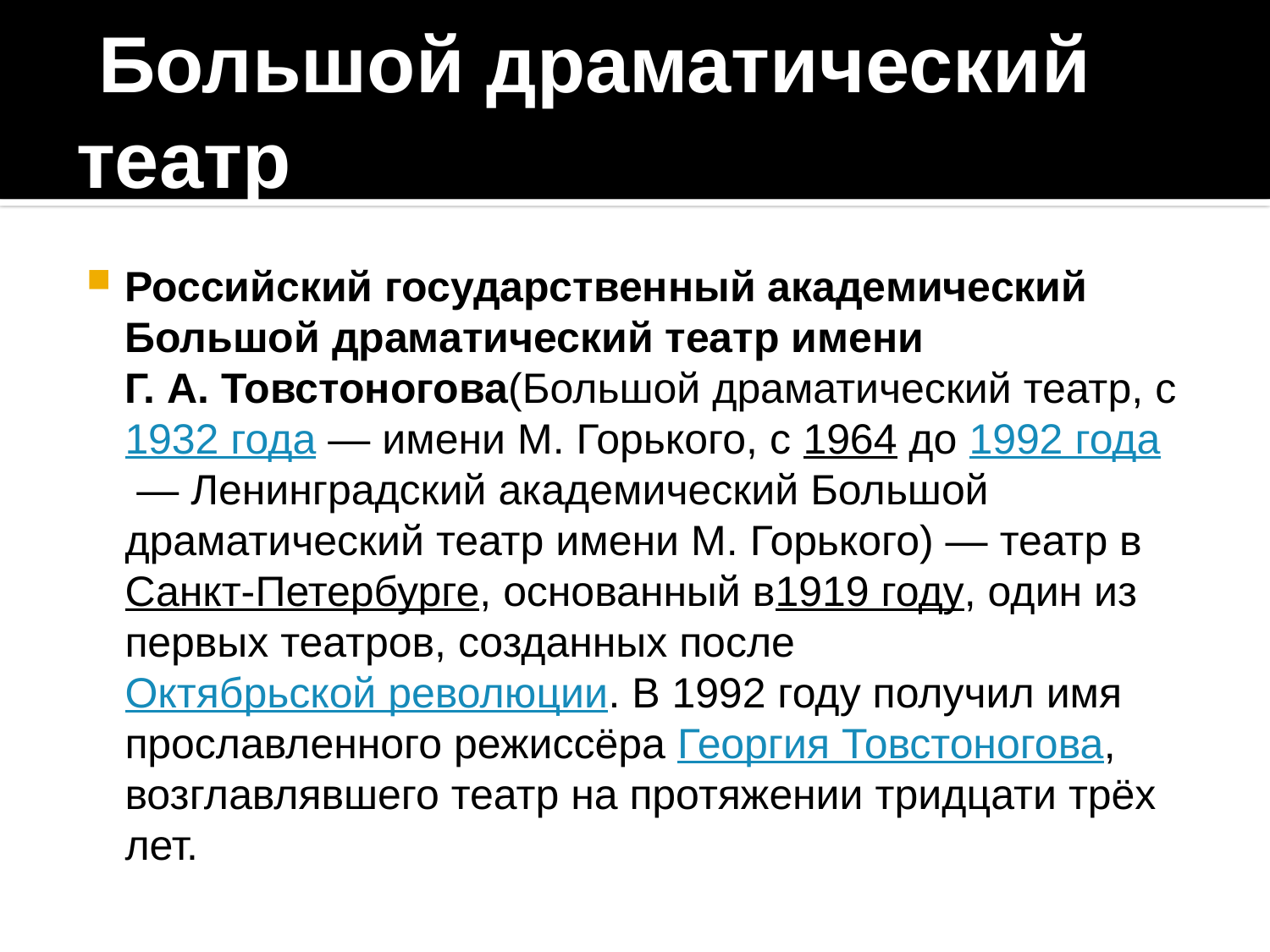

# Большой драматический театр
Российский государственный академический Большой драматический театр имени Г. А. Товстоногова(Большой драматический театр, с 1932 года — имени М. Горького, с 1964 до 1992 года — Ленинградский академический Большой драматический театр имени М. Горького) — театр в Санкт-Петербурге, основанный в1919 году, один из первых театров, созданных после Октябрьской революции. В 1992 году получил имя прославленного режиссёра Георгия Товстоногова, возглавлявшего театр на протяжении тридцати трёх лет.